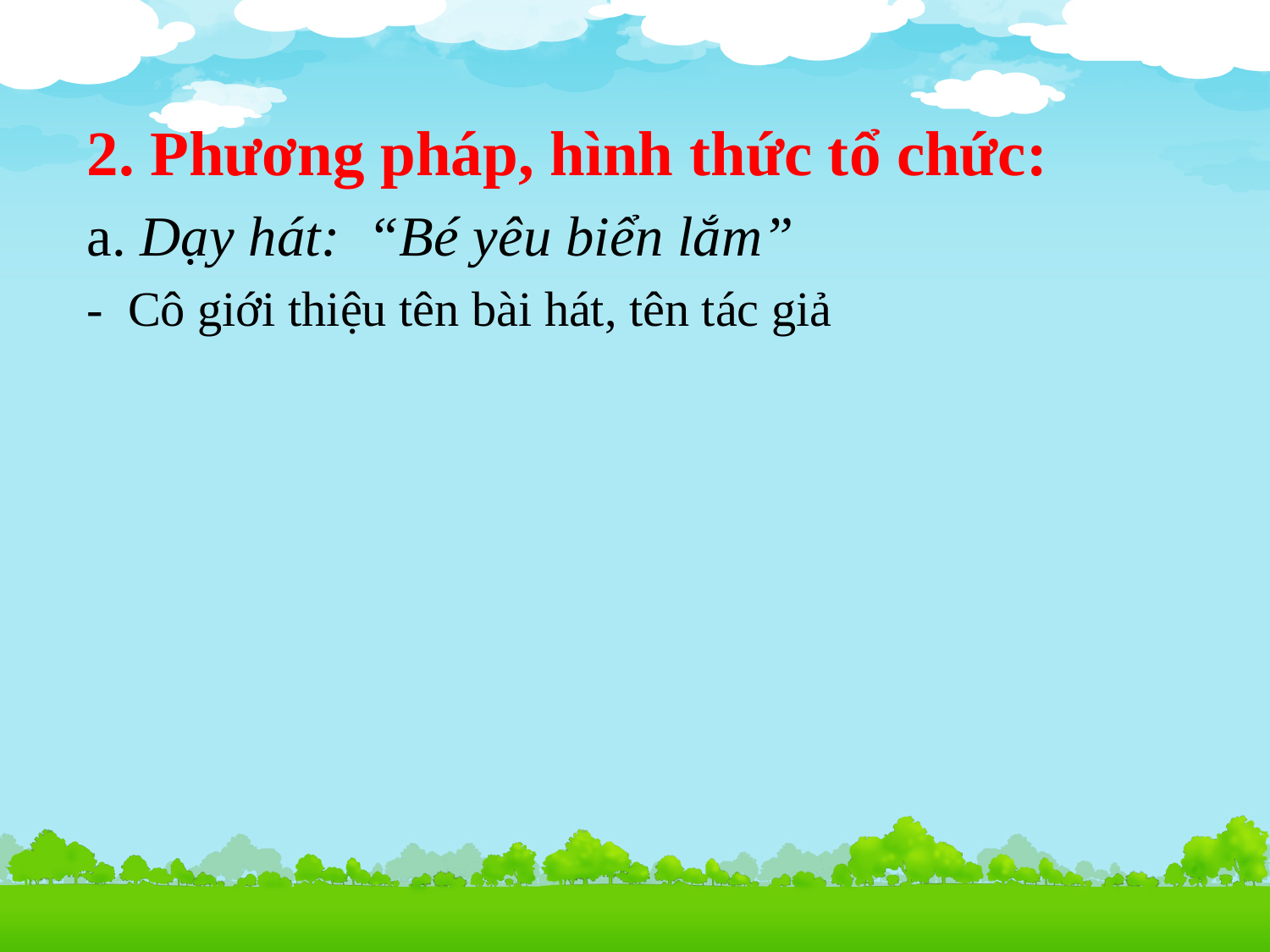

2. Phương pháp, hình thức tổ chức:
a. Dạy hát:  “Bé yêu biển lắm”
-  Cô giới thiệu tên bài hát, tên tác giả